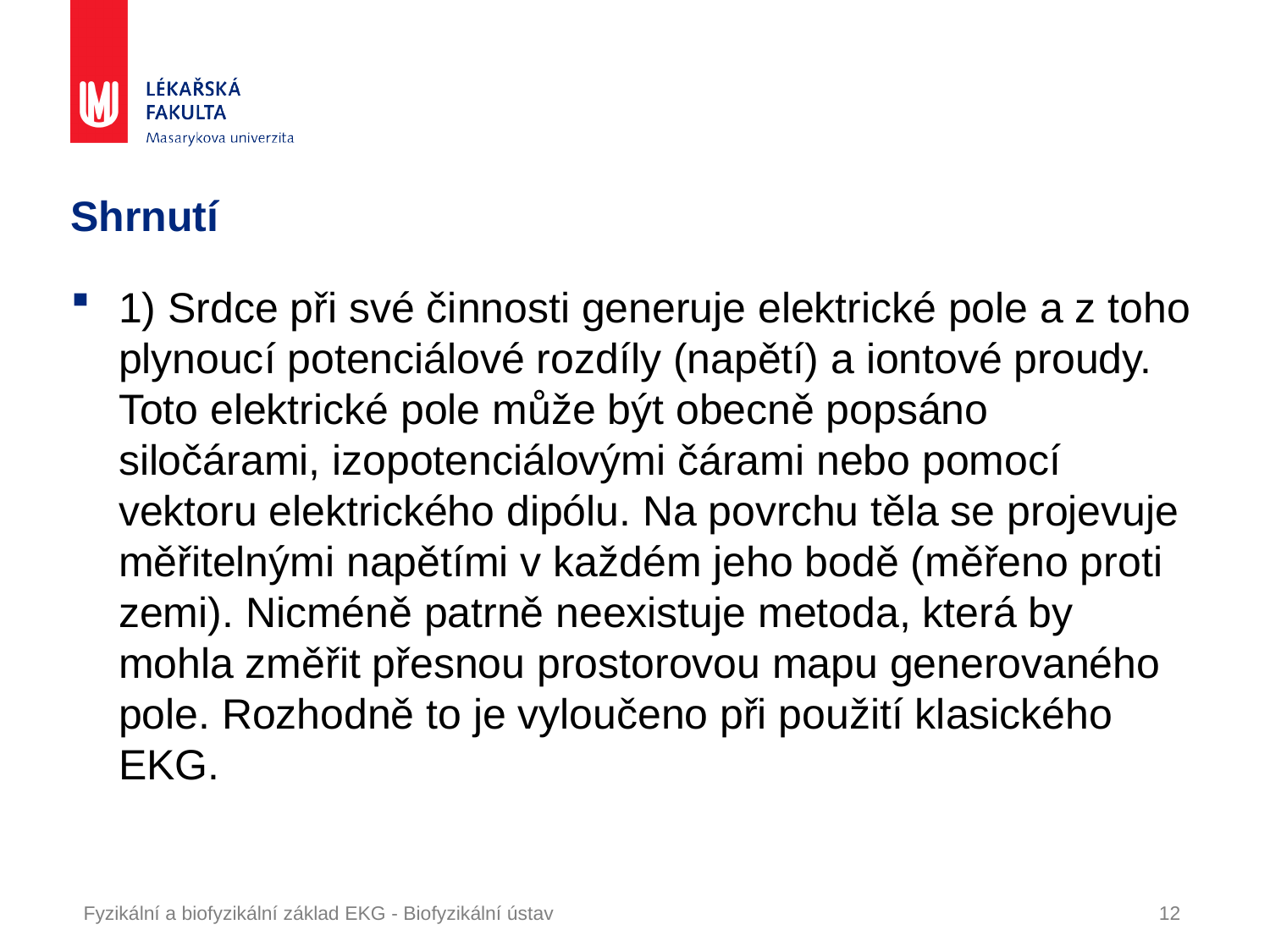

# Shrnutí
1) Srdce při své činnosti generuje elektrické pole a z toho plynoucí potenciálové rozdíly (napětí) a iontové proudy. Toto elektrické pole může být obecně popsáno siločárami, izopotenciálovými čárami nebo pomocí vektoru elektrického dipólu. Na povrchu těla se projevuje měřitelnými napětími v každém jeho bodě (měřeno proti zemi). Nicméně patrně neexistuje metoda, která by mohla změřit přesnou prostorovou mapu generovaného pole. Rozhodně to je vyloučeno při použití klasického EKG.

Fyzikální a biofyzikální základ EKG - Biofyzikální ústav
12